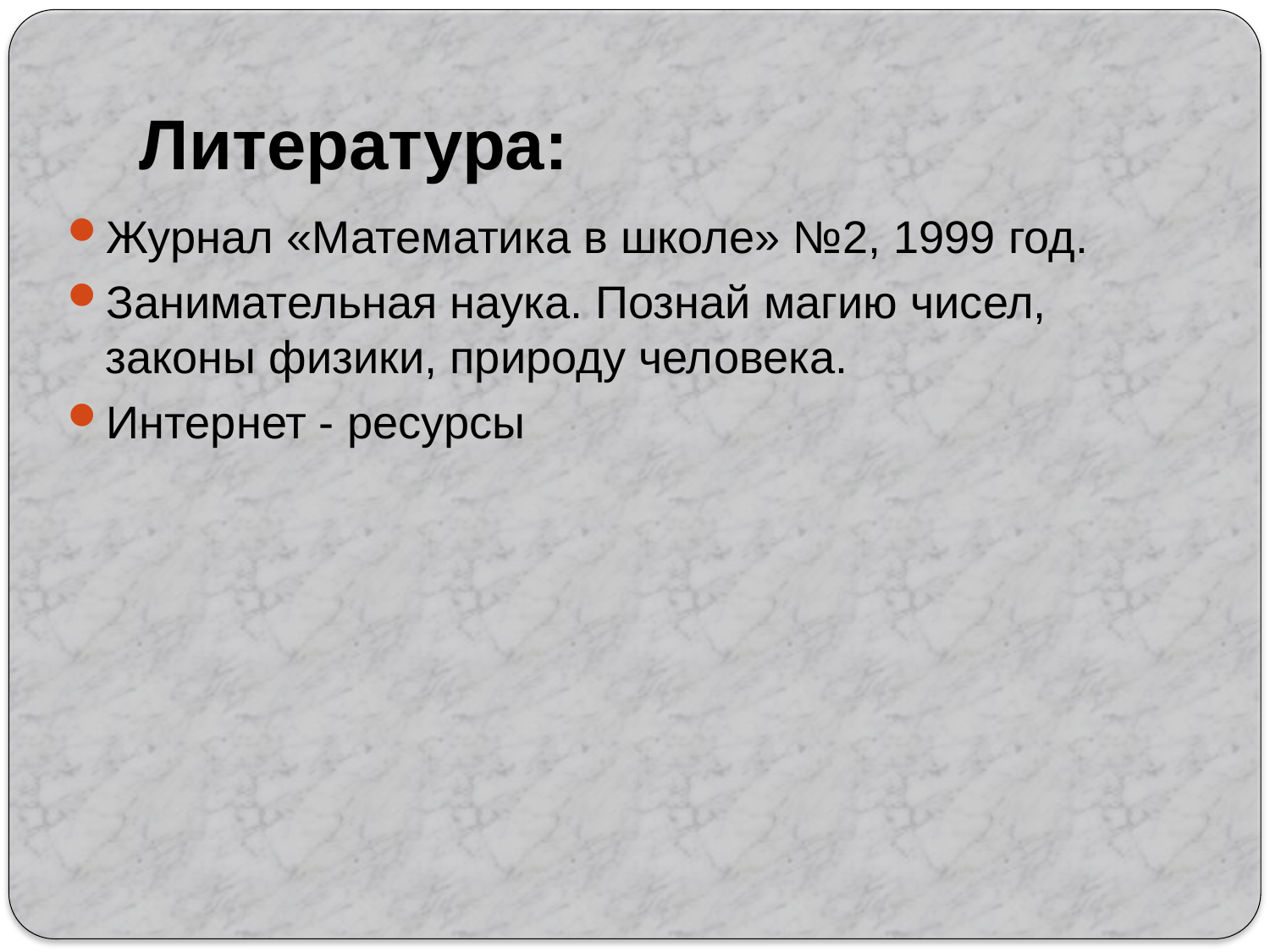

# Литература:
Журнал «Математика в школе» №2, 1999 год.
Занимательная наука. Познай магию чисел, законы физики, природу человека.
Интернет - ресурсы